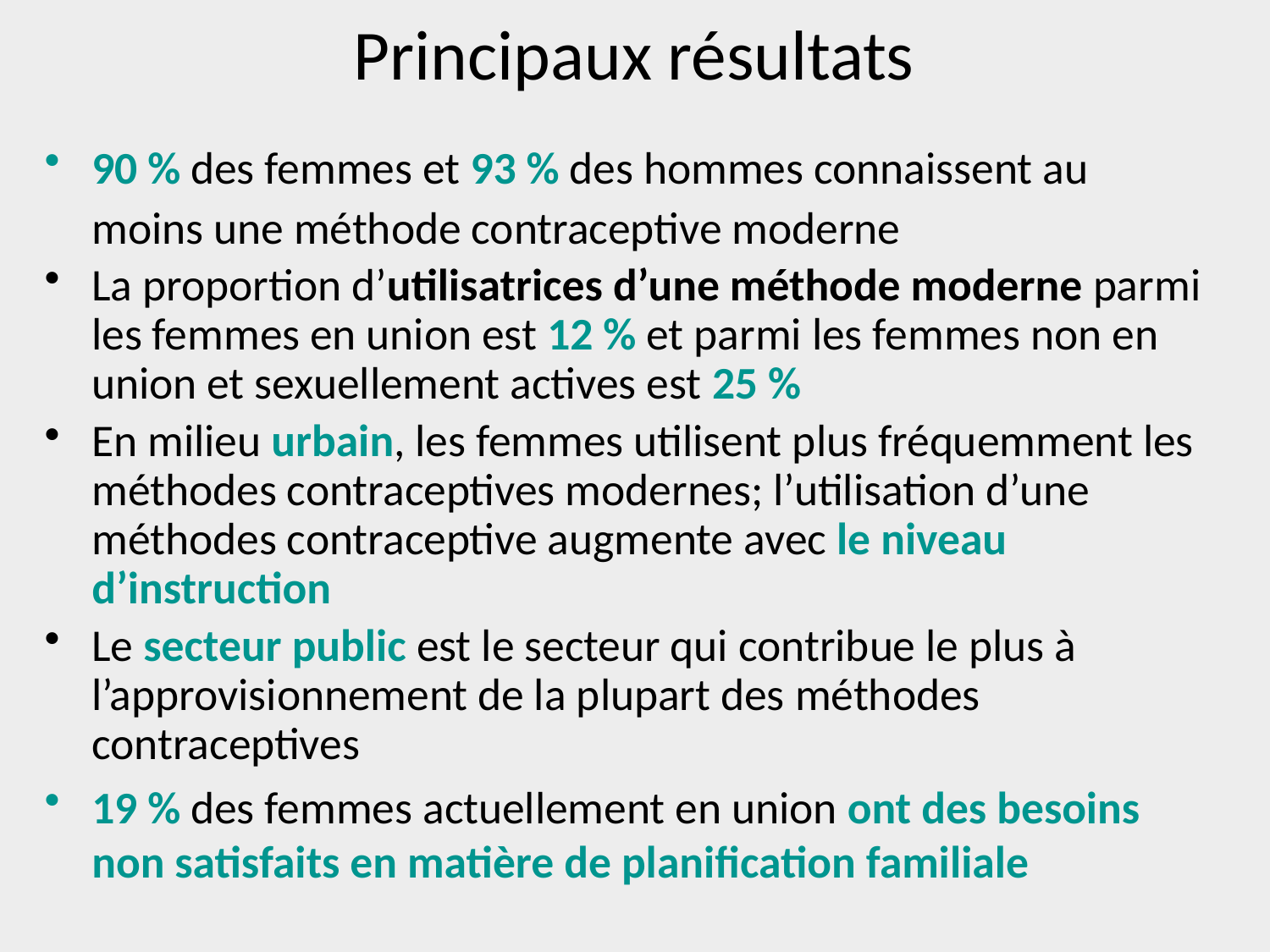

# Principaux résultats
90 % des femmes et 93 % des hommes connaissent au moins une méthode contraceptive moderne
La proportion d’utilisatrices d’une méthode moderne parmi les femmes en union est 12 % et parmi les femmes non en union et sexuellement actives est 25 %
En milieu urbain, les femmes utilisent plus fréquemment les méthodes contraceptives modernes; l’utilisation d’une méthodes contraceptive augmente avec le niveau d’instruction
Le secteur public est le secteur qui contribue le plus à l’approvisionnement de la plupart des méthodes contraceptives
19 % des femmes actuellement en union ont des besoins non satisfaits en matière de planification familiale